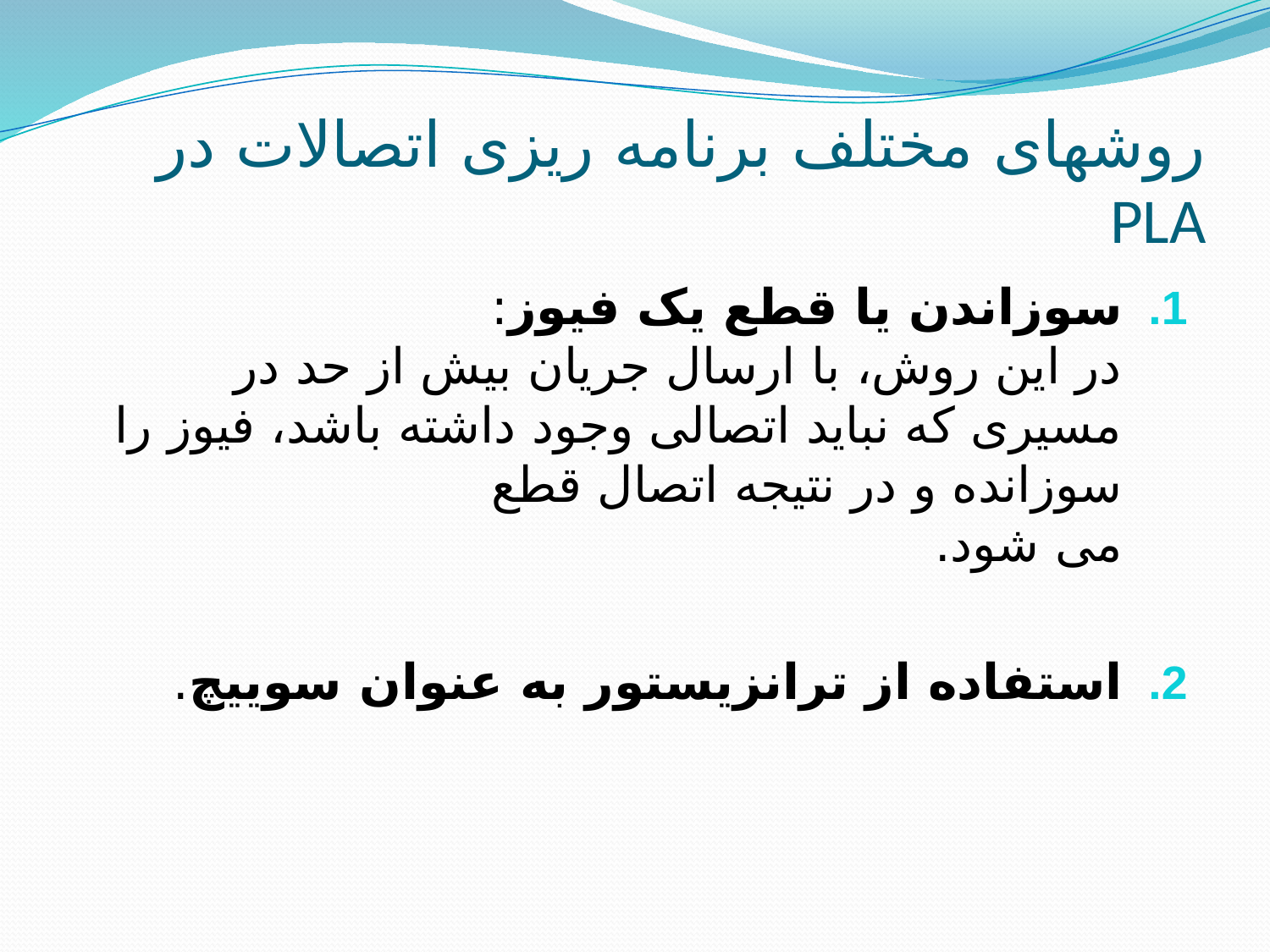

# روشهای مختلف برنامه ریزی اتصالات در PLA
سوزاندن یا قطع یک فیوز:
	در این روش، با ارسال جریان بیش از حد در مسیری که نباید اتصالی وجود داشته باشد، فیوز را سوزانده و در نتیجه اتصال قطع
می شود.

استفاده از ترانزیستور به عنوان سوییچ.